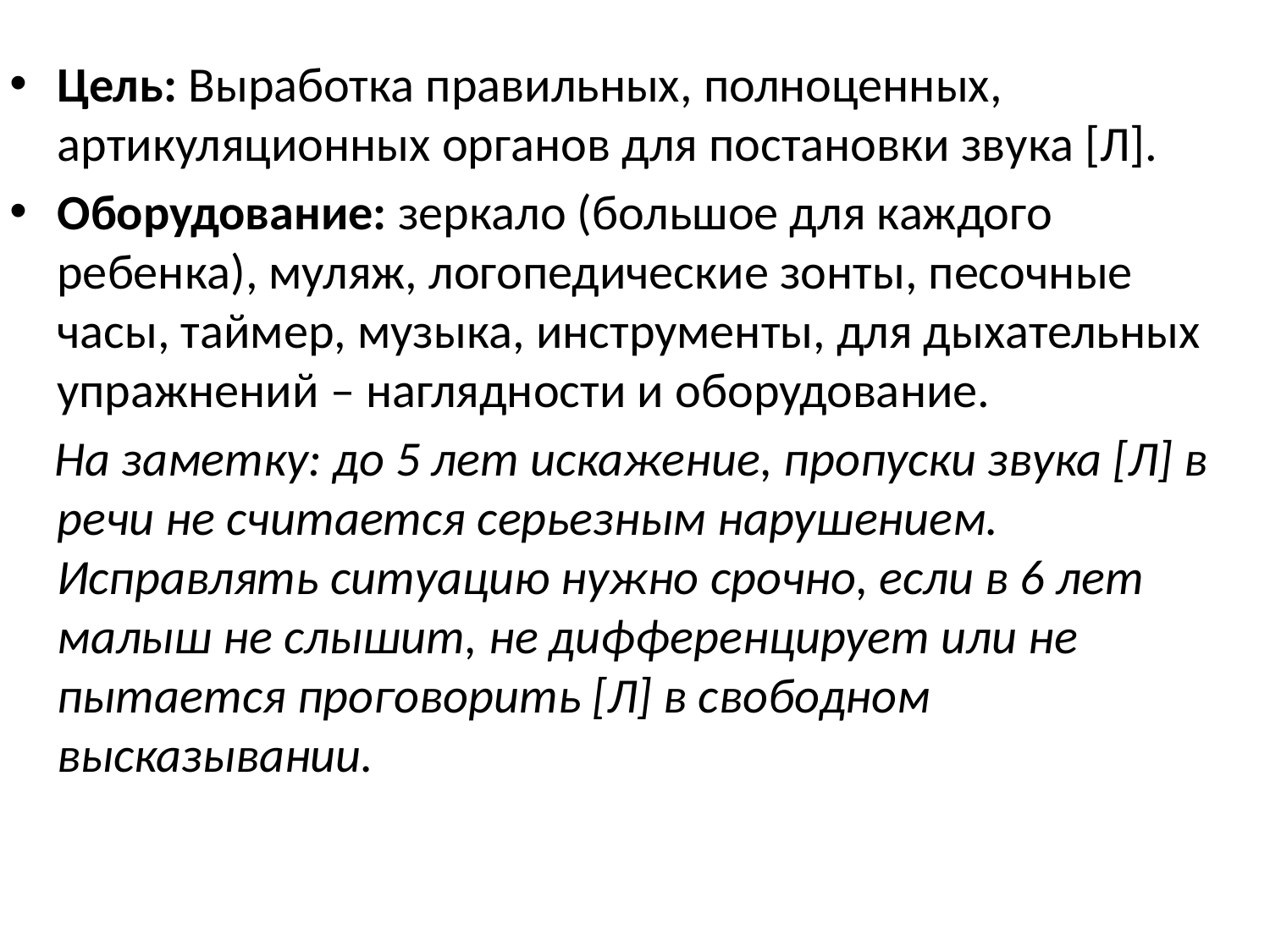

Цель: Выработка правильных, полноценных, артикуляционных органов для постановки звука [Л].
Оборудование: зеркало (большое для каждого ребенка), муляж, логопедические зонты, песочные часы, таймер, музыка, инструменты, для дыхательных упражнений – наглядности и оборудование.
    На заметку: до 5 лет искажение, пропуски звука [Л] в речи не считается серьезным нарушением. Исправлять ситуацию нужно срочно, если в 6 лет малыш не слышит, не дифференцирует или не пытается проговорить [Л] в свободном высказывании.